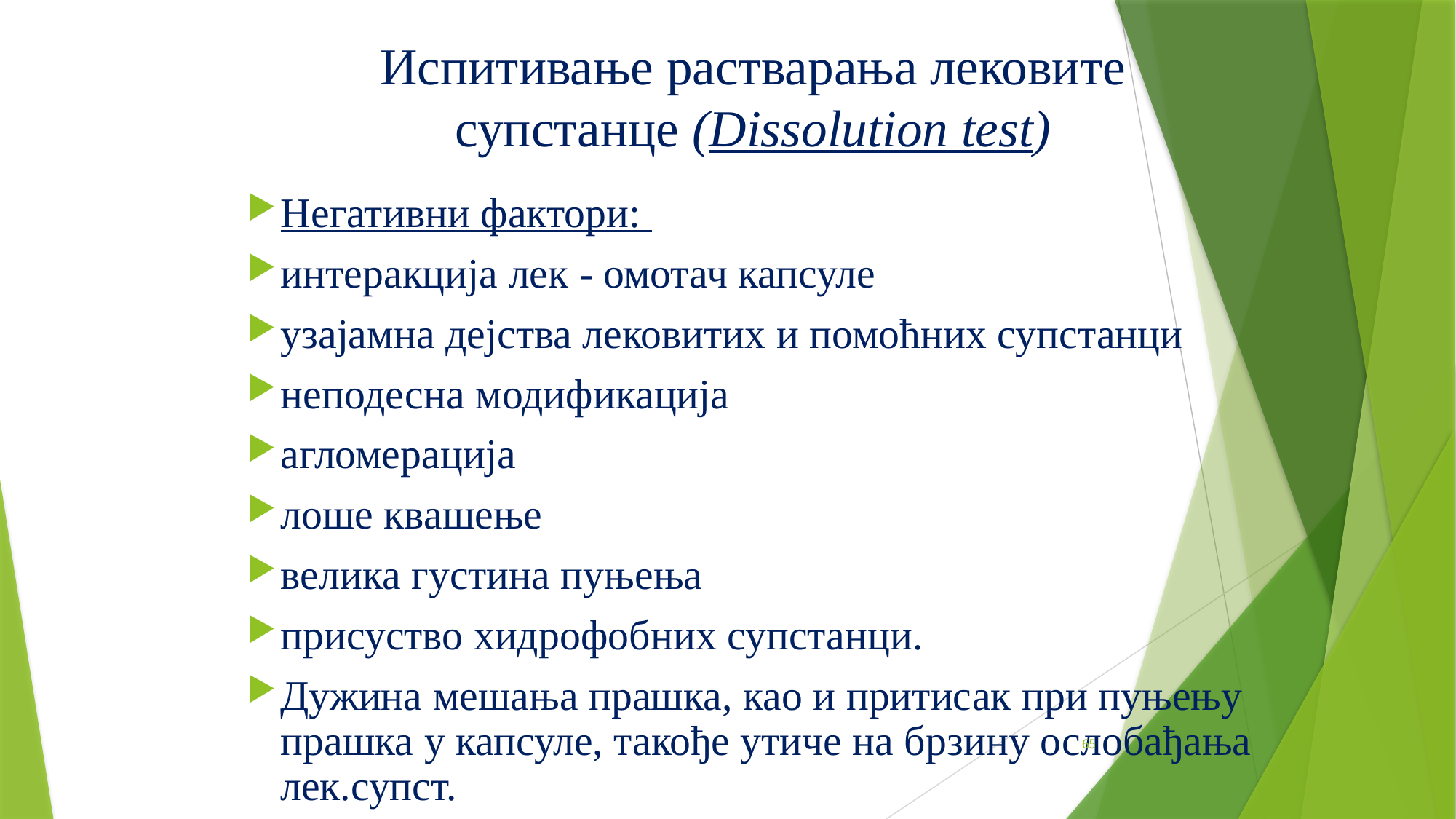

# Испитивање растварања лековите супстанце (Dissolution test)
Негативни фактори:
интеракција лек - омотач капсуле
узајамна дејства лековитих и помоћних супстанци
неподесна модификација
агломерација
лоше квашење
велика густина пуњења
присуство хидрофобних супстанци.
Дужина мешања прашка, као и притисак при пуњењу прашка у капсуле, такође утиче на брзину ослобађања лек.супст.
65